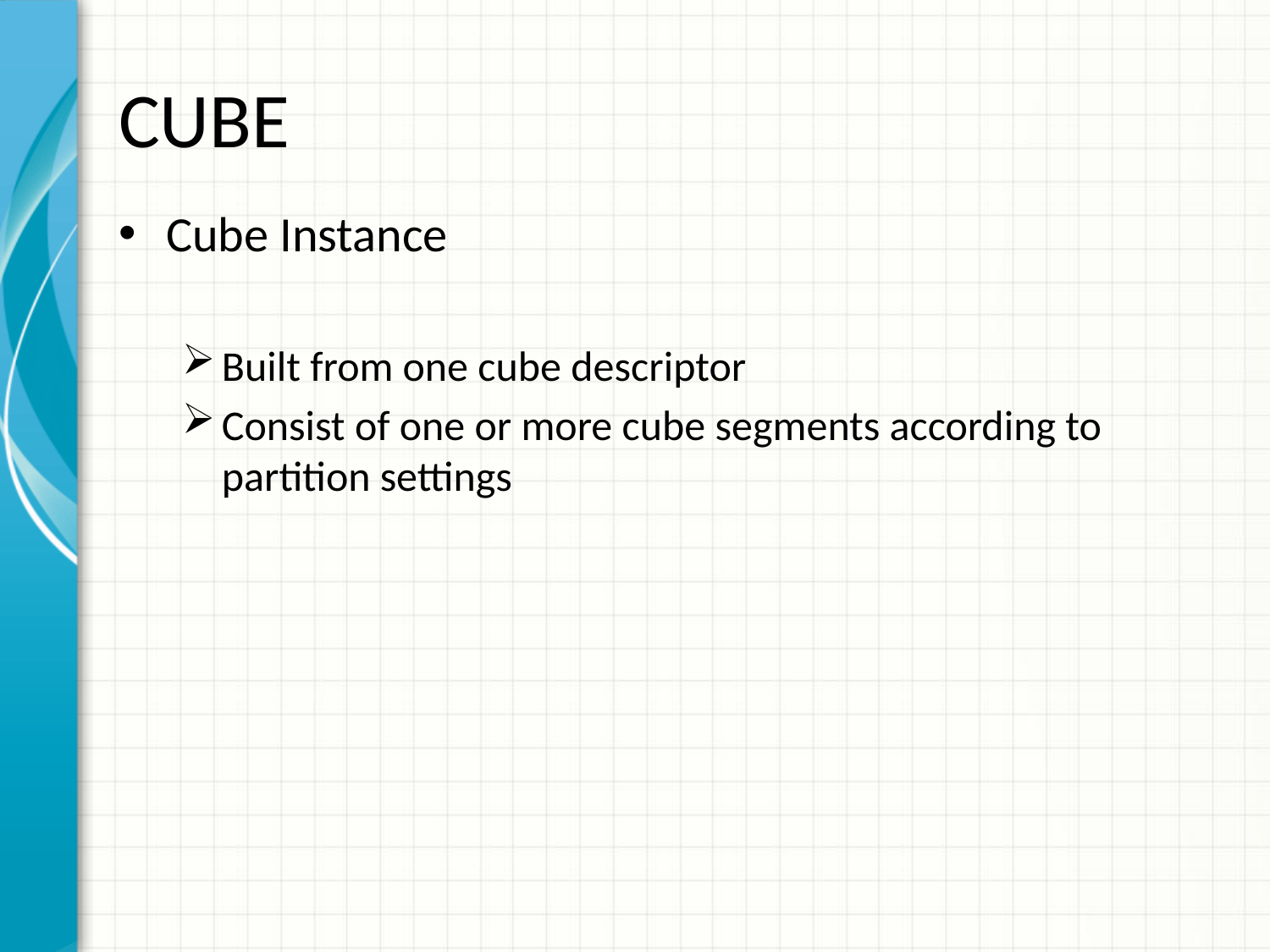

# CUBE
Cube Instance

Built from one cube descriptor
Consist of one or more cube segments according to partition settings